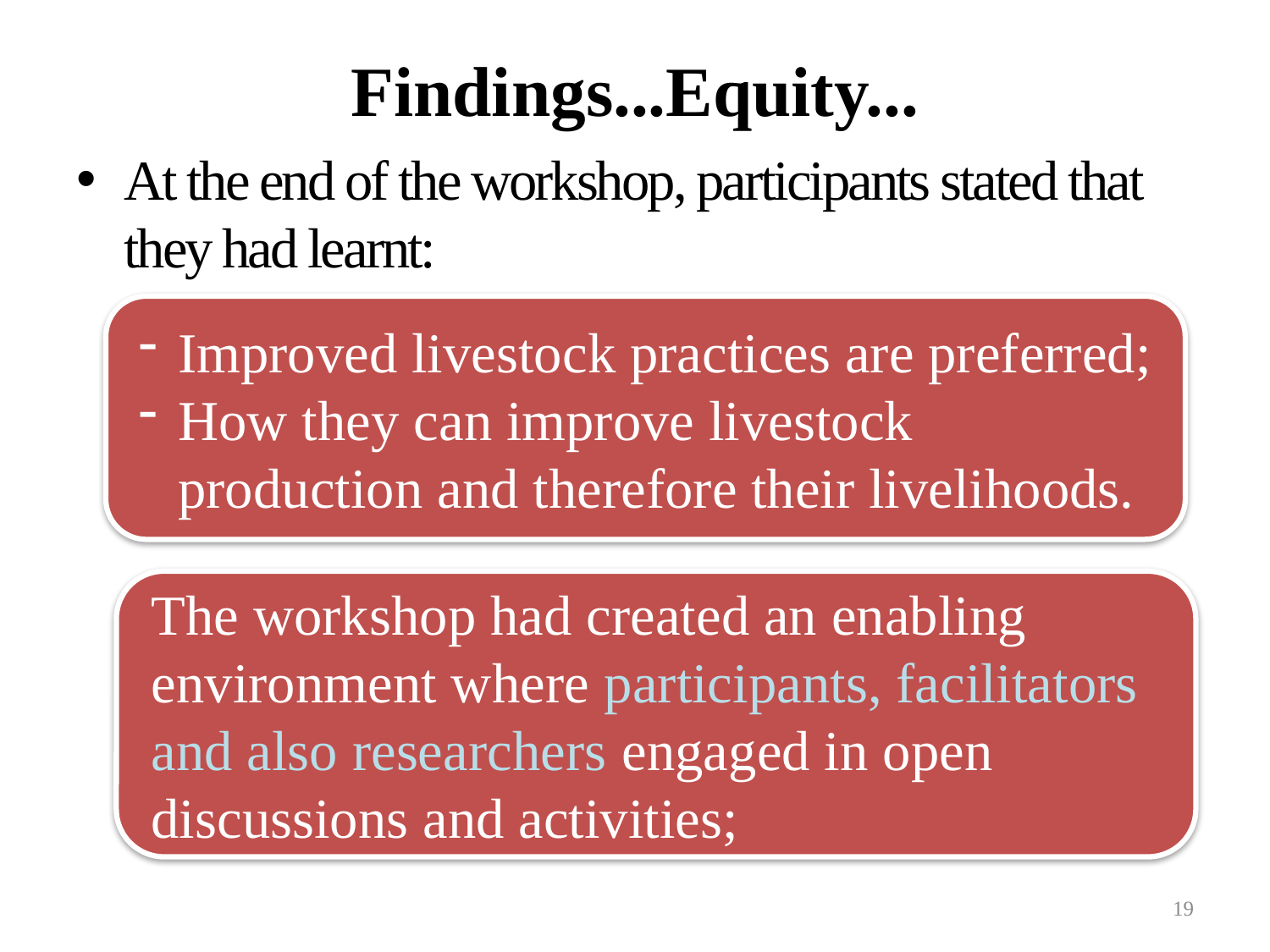

# Findings...Equity...
At the end of the workshop, participants stated that they had learnt:

Improved livestock practices are preferred;
How they can improve livestock production and therefore their livelihoods.
The workshop had created an enabling environment where participants, facilitators and also researchers engaged in open discussions and activities;
19